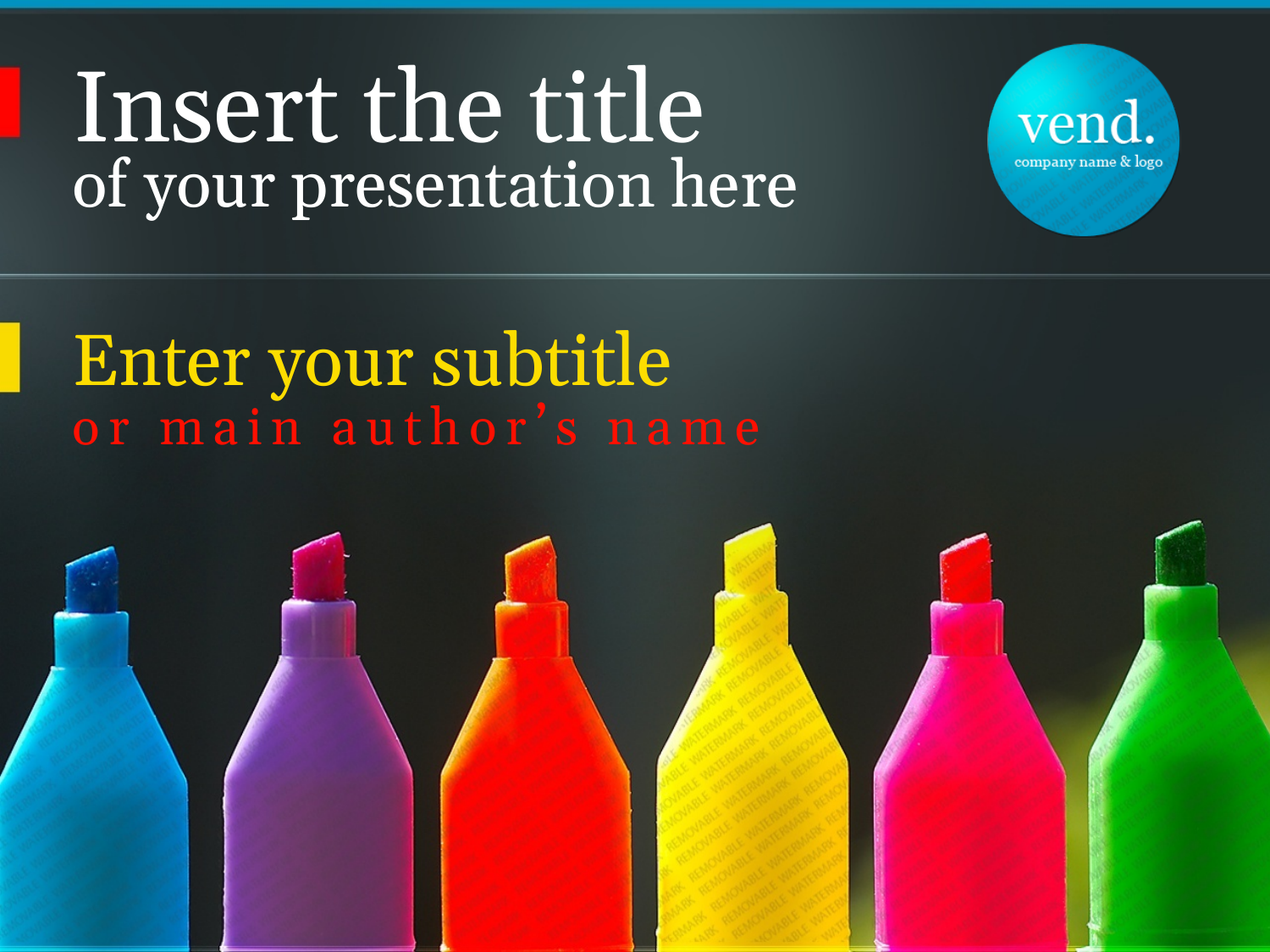

# Insert the title of your presentation here
Enter your subtitle
or main author’s name